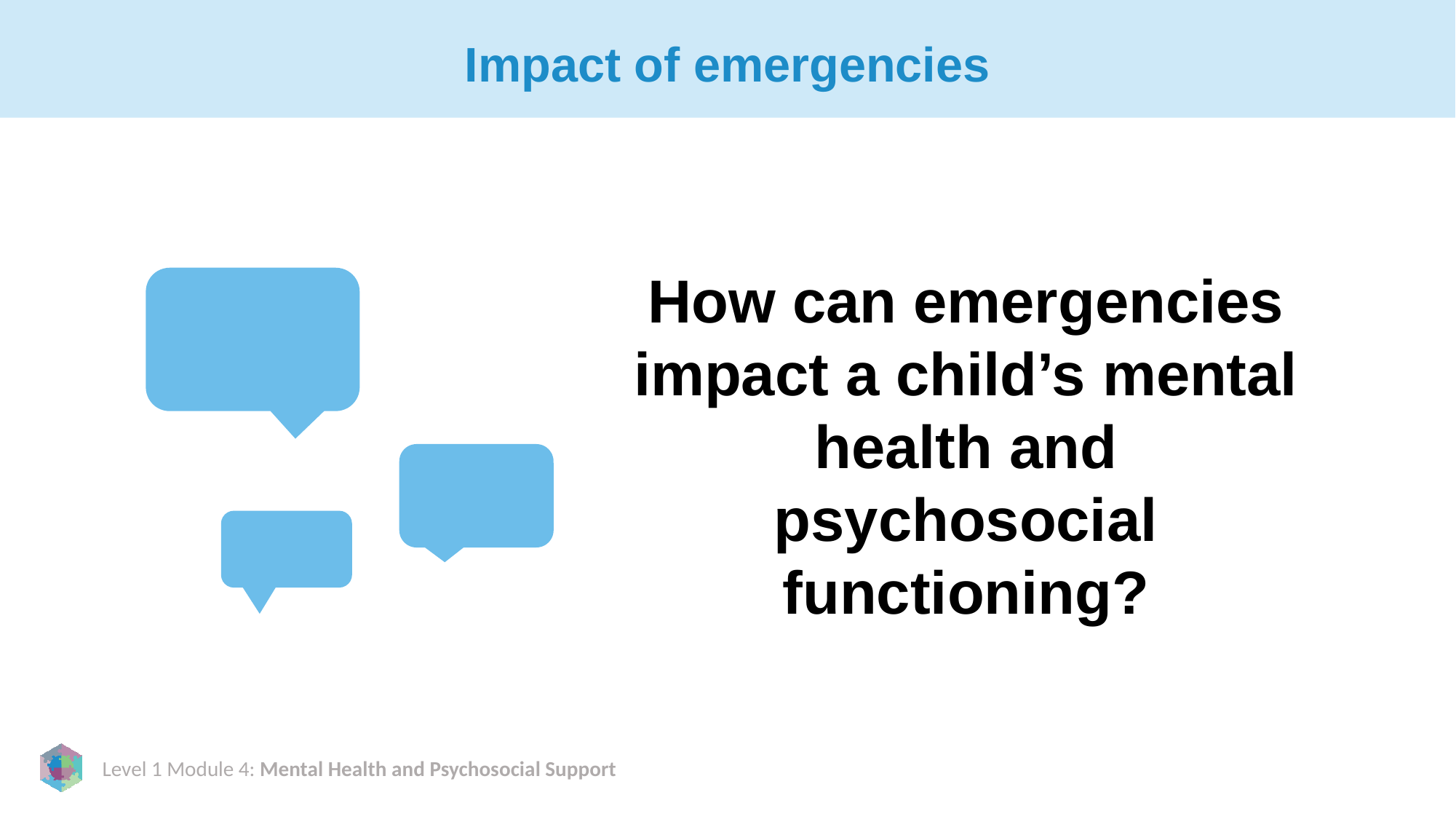

# Impact of emergencies
How can emergencies impact a child’s mental health and psychosocial functioning?